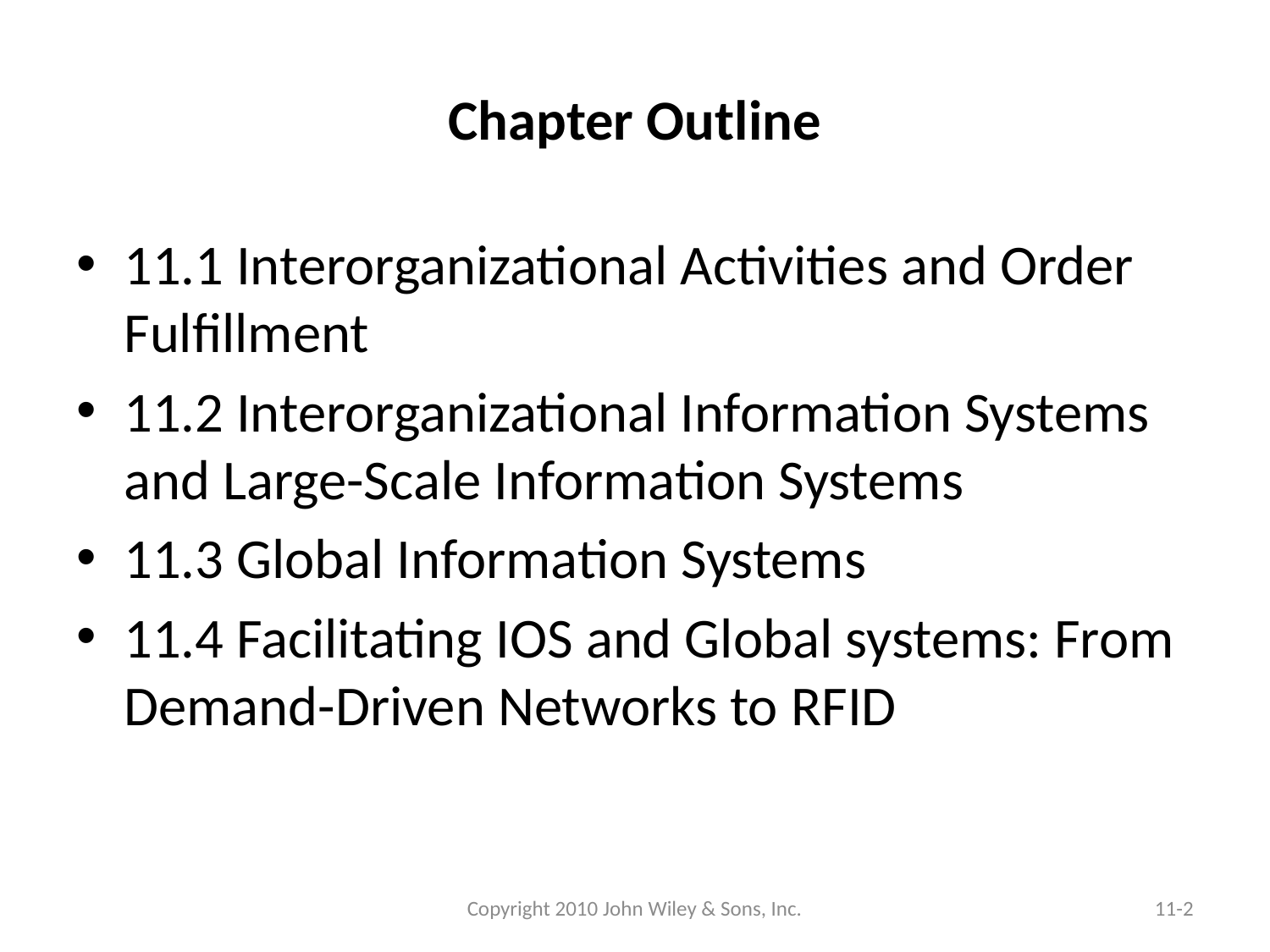

# Chapter Outline
11.1 Interorganizational Activities and Order Fulfillment
11.2 Interorganizational Information Systems and Large-Scale Information Systems
11.3 Global Information Systems
11.4 Facilitating IOS and Global systems: From Demand-Driven Networks to RFID
Copyright 2010 John Wiley & Sons, Inc.
11-2